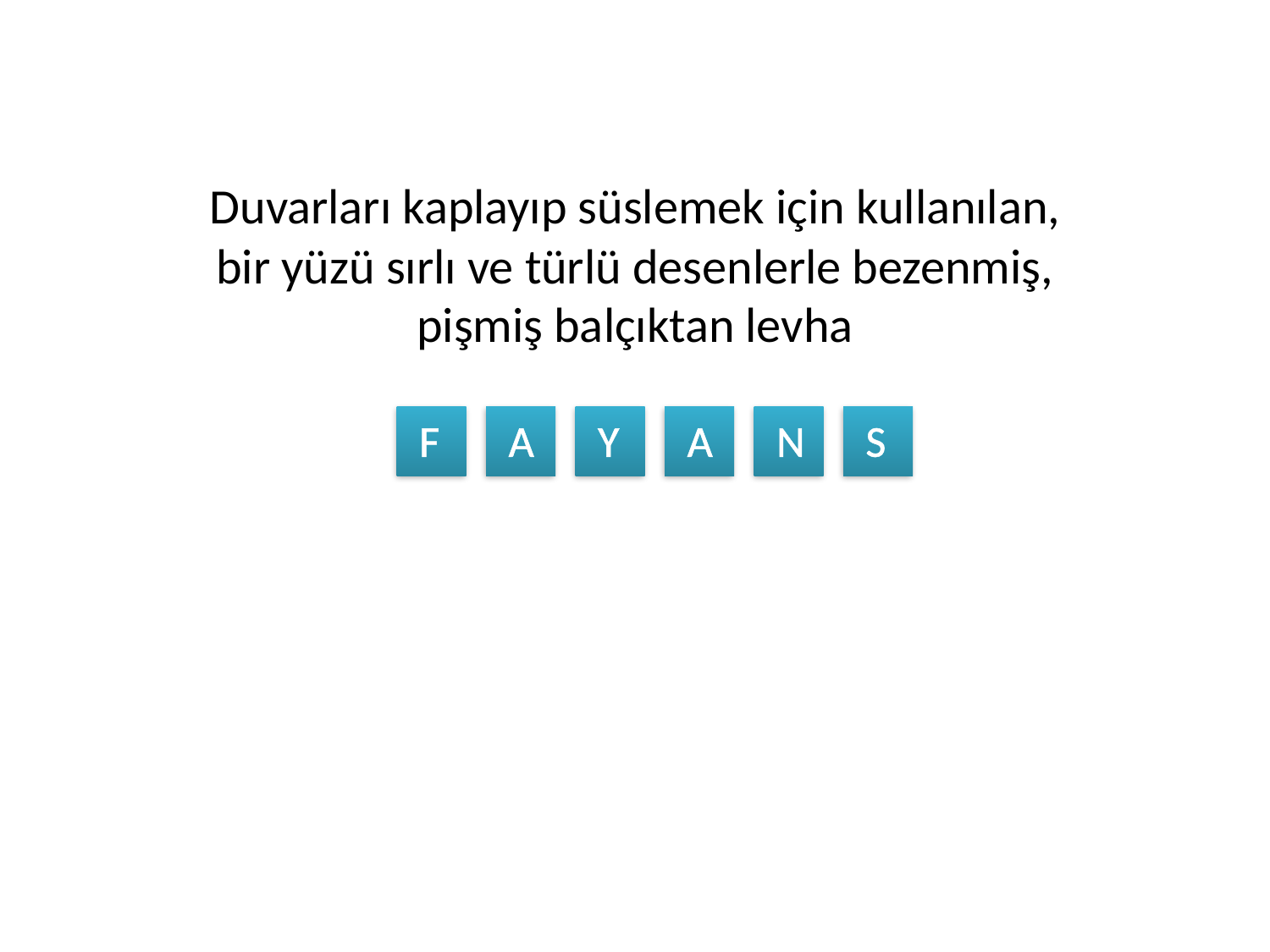

Duvarları kaplayıp süslemek için kullanılan, bir yüzü sırlı ve türlü desenlerle bezenmiş, pişmiş balçıktan levha

F

A

Y

A

N

S